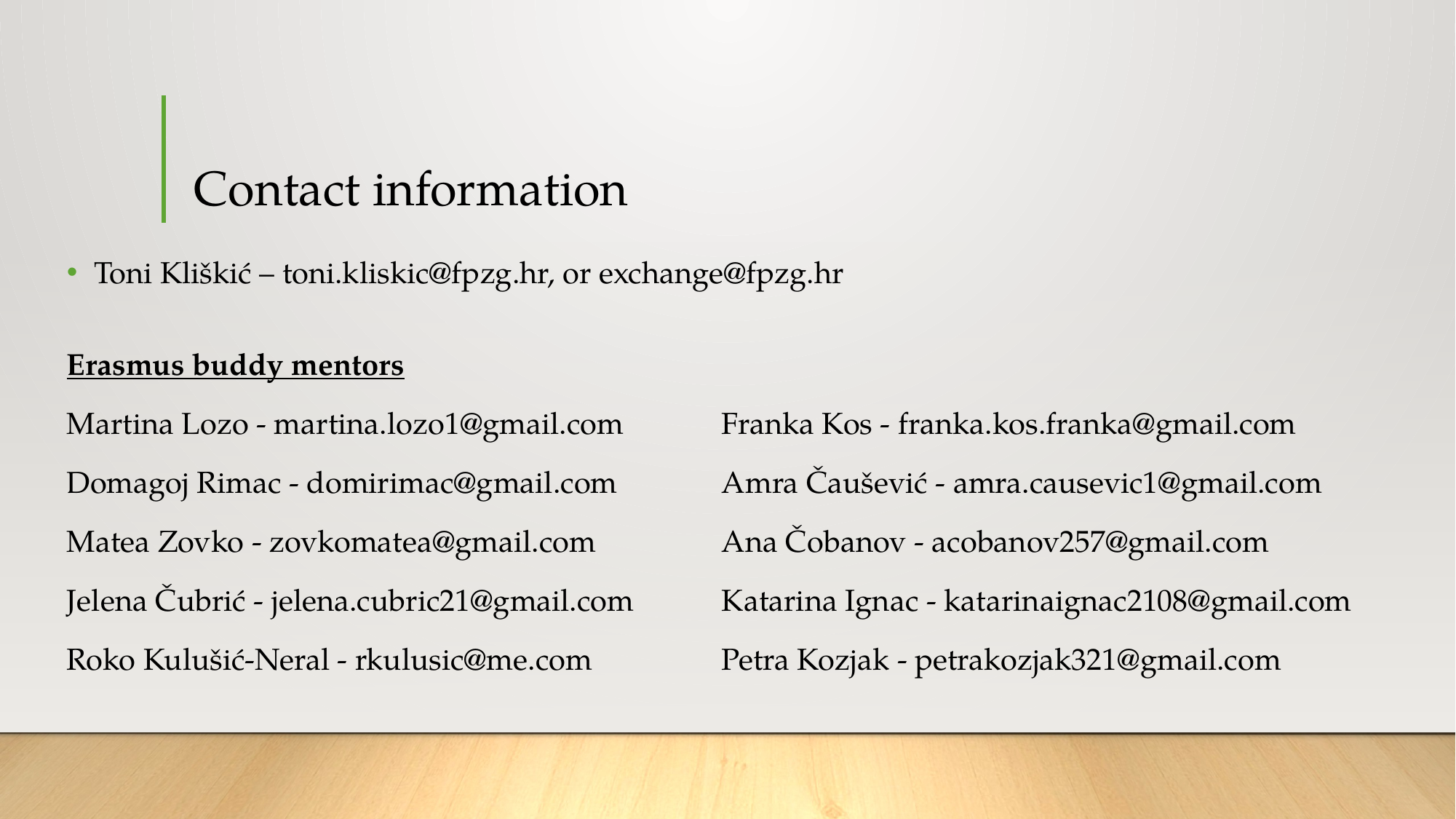

# Contact information
Toni Kliškić – toni.kliskic@fpzg.hr, or exchange@fpzg.hr

Erasmus buddy mentors
Martina Lozo - martina.lozo1@gmail.com	Franka Kos - franka.kos.franka@gmail.com
Domagoj Rimac - domirimac@gmail.com	Amra Čaušević - amra.causevic1@gmail.com
Matea Zovko - zovkomatea@gmail.com		Ana Čobanov - acobanov257@gmail.com
Jelena Čubrić - jelena.cubric21@gmail.com	Katarina Ignac - katarinaignac2108@gmail.com
Roko Kulušić-Neral - rkulusic@me.com		Petra Kozjak - petrakozjak321@gmail.com